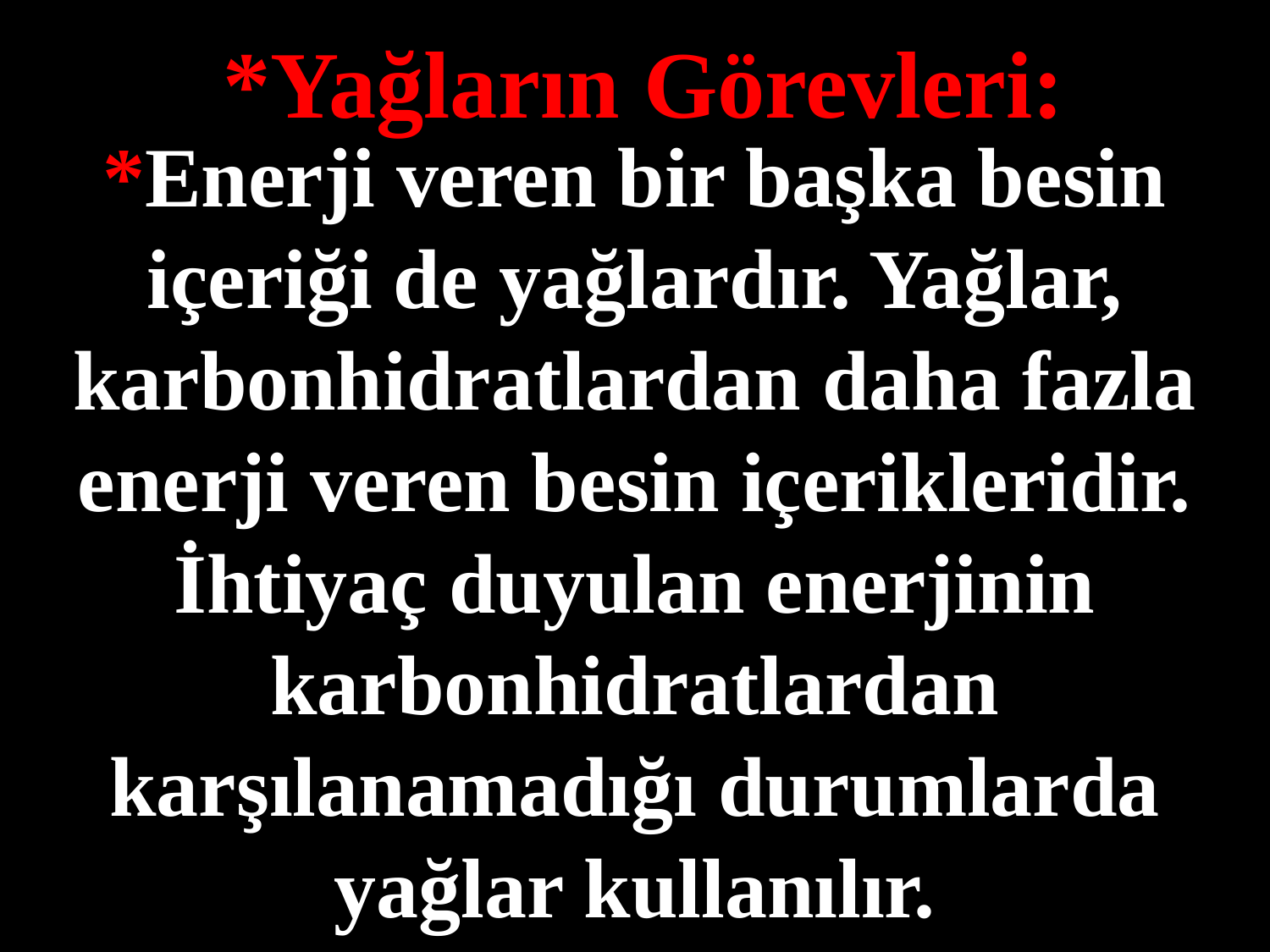

*Yağların Görevleri:
*Enerji veren bir başka besin içeriği de yağlardır. Yağlar, karbonhidratlardan daha fazla enerji veren besin içerikleridir.
İhtiyaç duyulan enerjinin karbonhidratlardan karşılanamadığı durumlarda yağlar kullanılır.
#